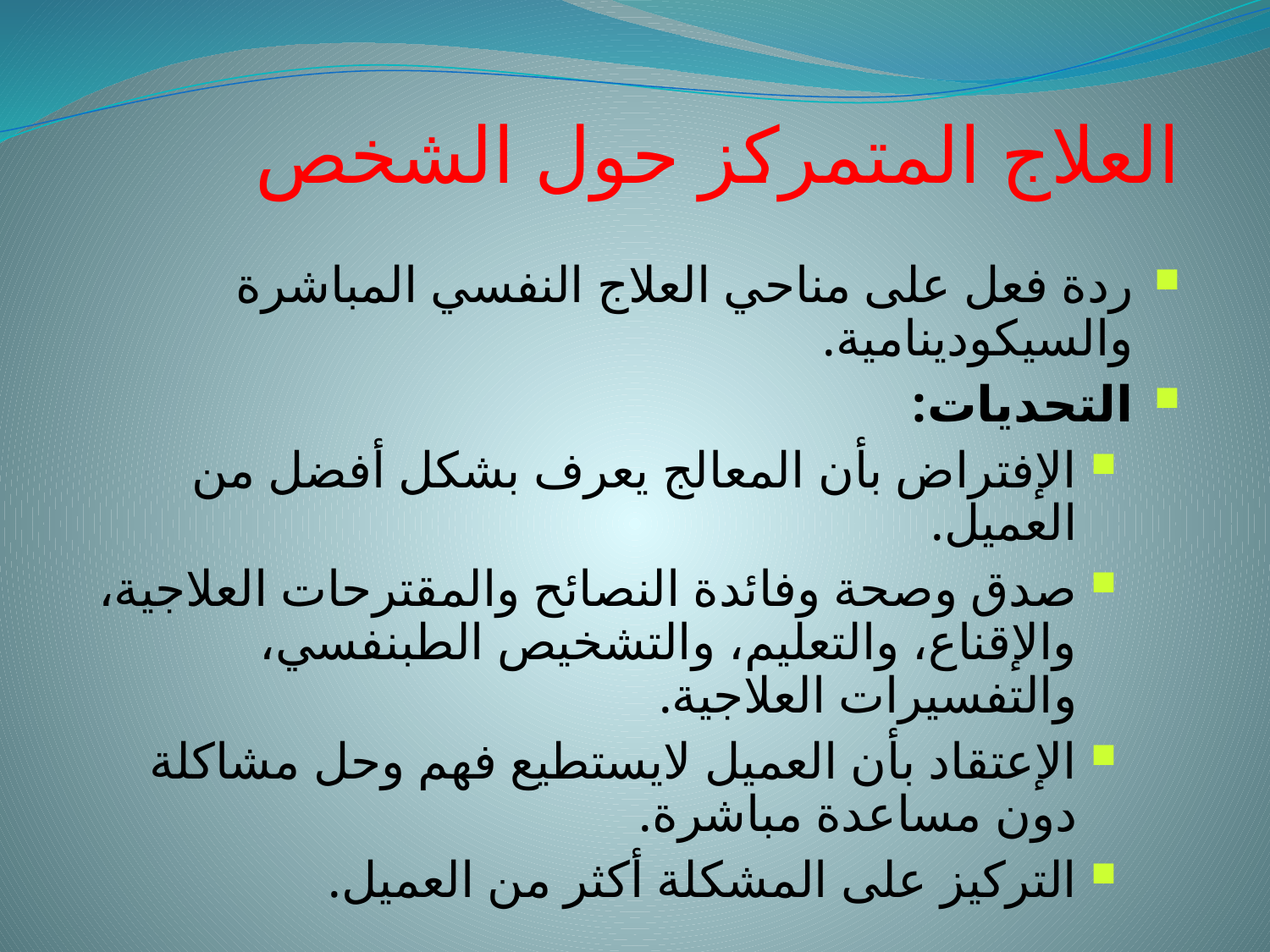

العلاج المتمركز حول الشخص
ردة فعل على مناحي العلاج النفسي المباشرة والسيكودينامية.
التحديات:
الإفتراض بأن المعالج يعرف بشكل أفضل من العميل.
صدق وصحة وفائدة النصائح والمقترحات العلاجية، والإقناع، والتعليم، والتشخيص الطبنفسي، والتفسيرات العلاجية.
الإعتقاد بأن العميل لايستطيع فهم وحل مشاكلة دون مساعدة مباشرة.
التركيز على المشكلة أكثر من العميل.